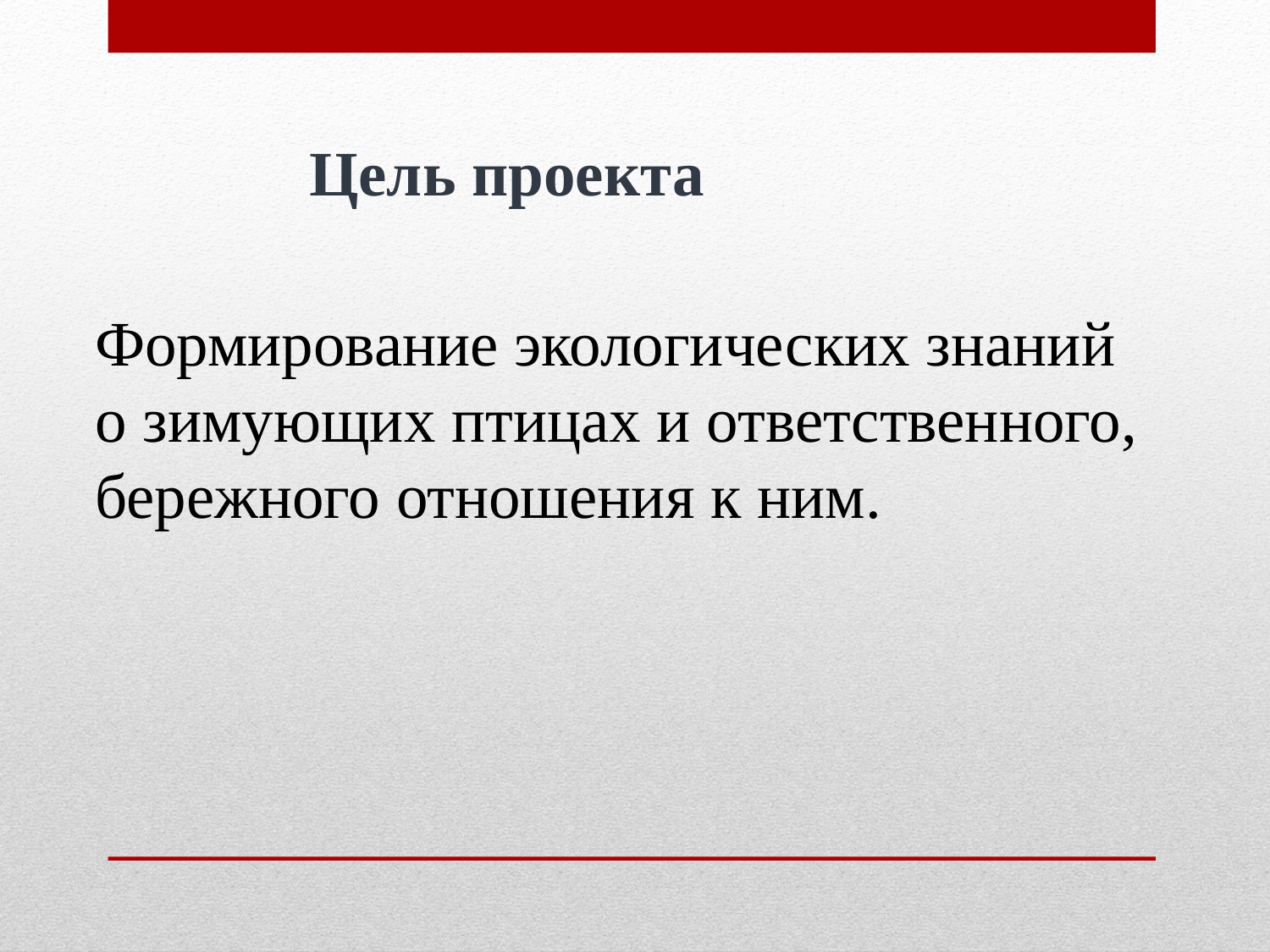

Цель проекта
   Формирование экологических знаний
   о зимующих птицах и ответственного,
   бережного отношения к ним.